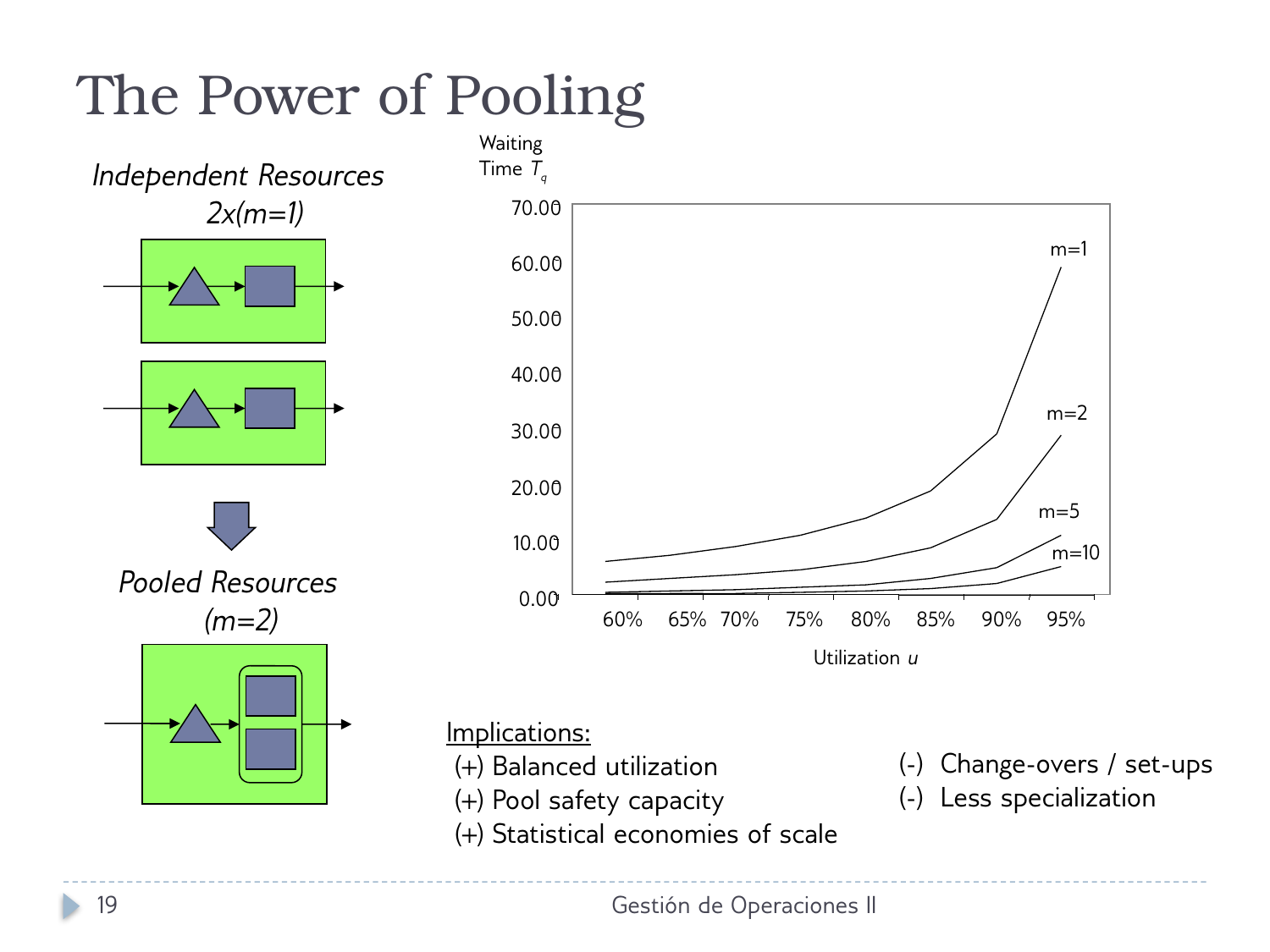

The Power of Pooling
Waiting
Time Tq
Independent Resources
            2x(m=1)
70.00

m=1

60.00

50.00

40.00

m=2
30.00

20.00

m=5

10.00

m=10

Pooled Resources
         (m=2)

0.00

60%
65%
70%
75%
80%
85%
90%
95%
Utilization u

Implications:
 (+) Balanced utilization
 (+) Pool safety capacity
 (+) Statistical economies of scale
 (-)  Change-overs / set-ups
 (-)  Less specialization
19
Gestión de Operaciones II